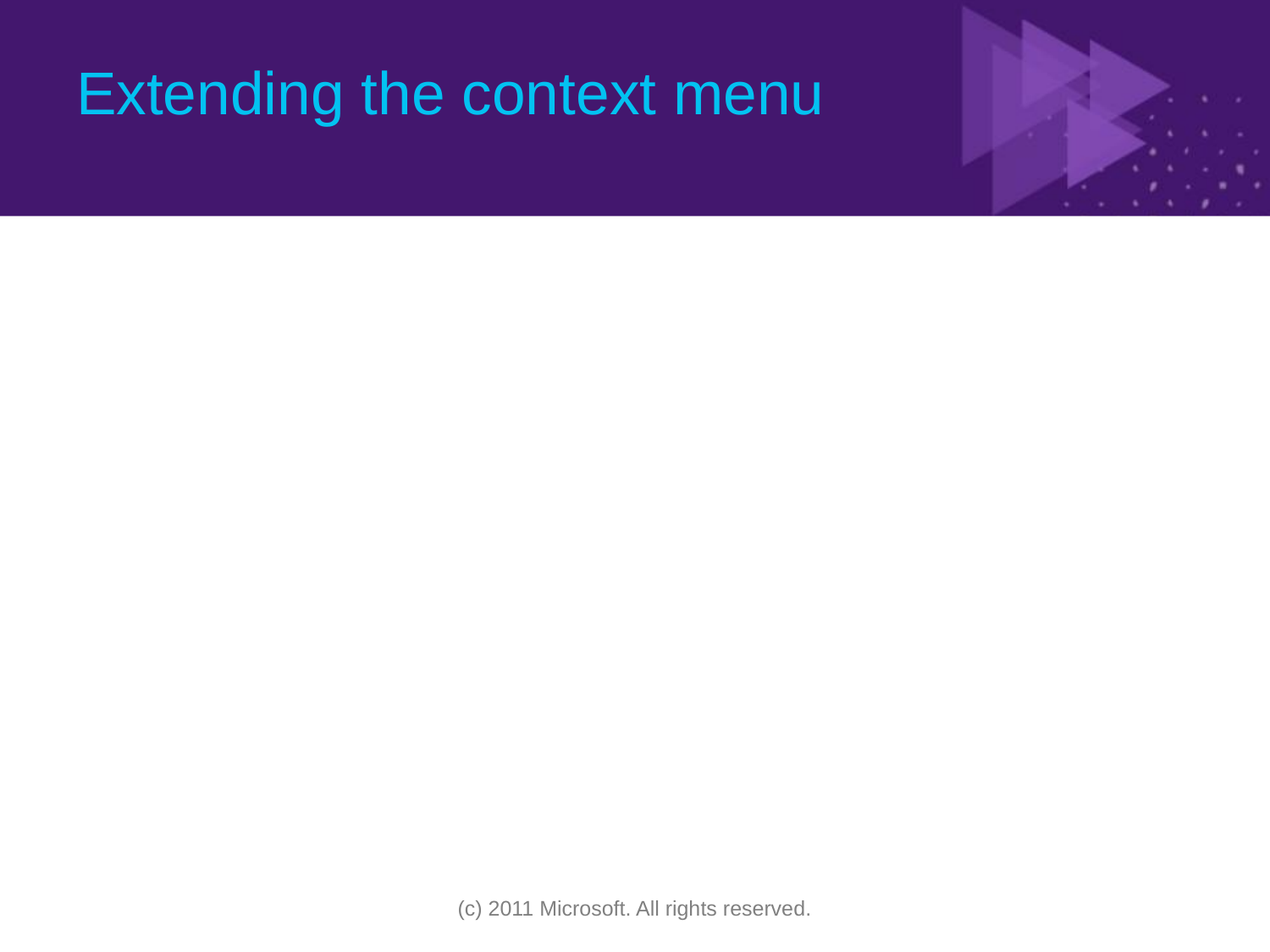

# Extending the context menu

(c) 2011 Microsoft. All rights reserved.